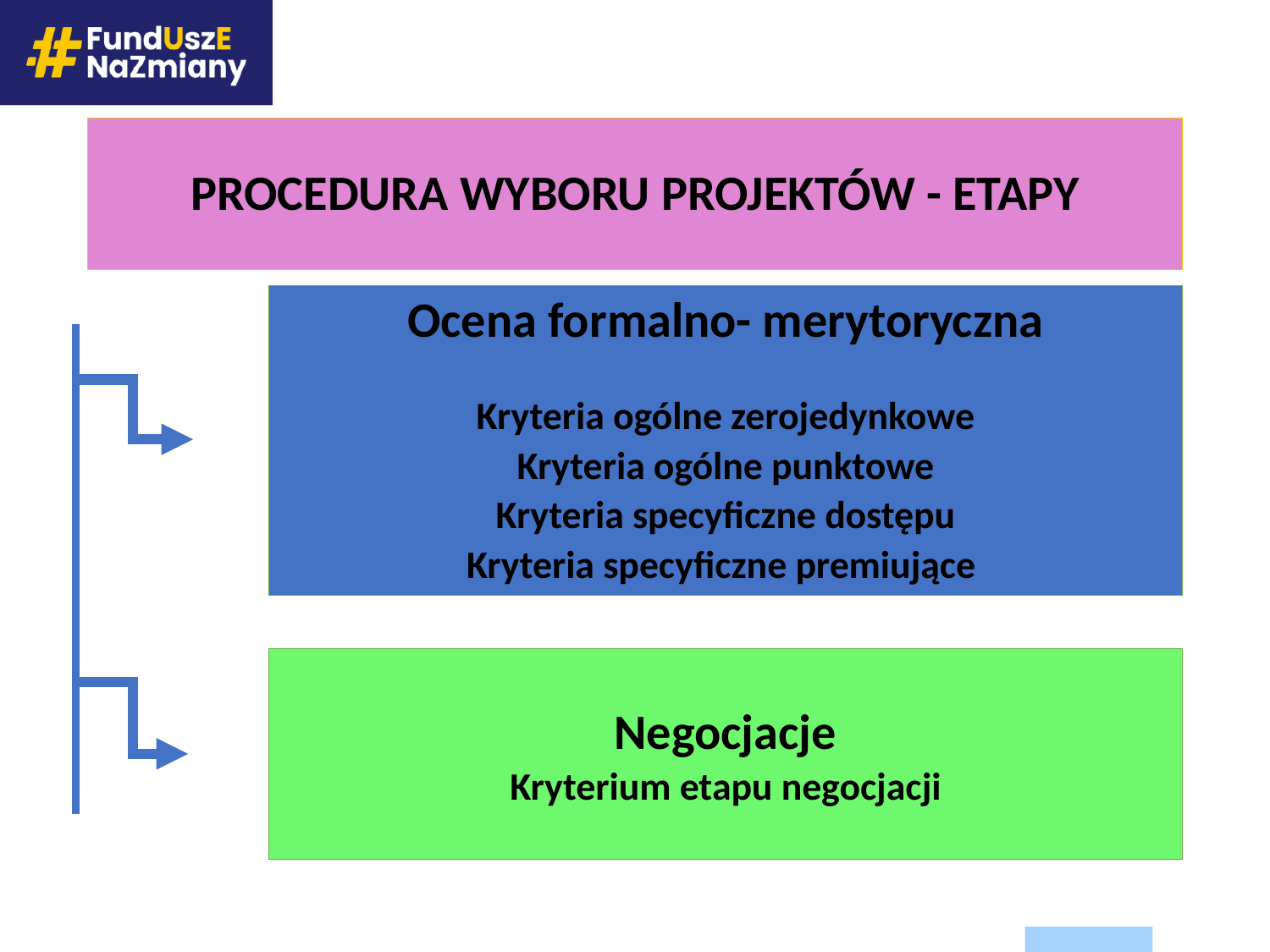

# PROCEDURA WYBORU PROJEKTÓW - ETAPY
Ocena formalno- merytoryczna

Kryteria ogólne zerojedynkowe
Kryteria ogólne punktowe
Kryteria specyficzne dostępu
Kryteria specyficzne premiujące
Negocjacje
Kryterium etapu negocjacji